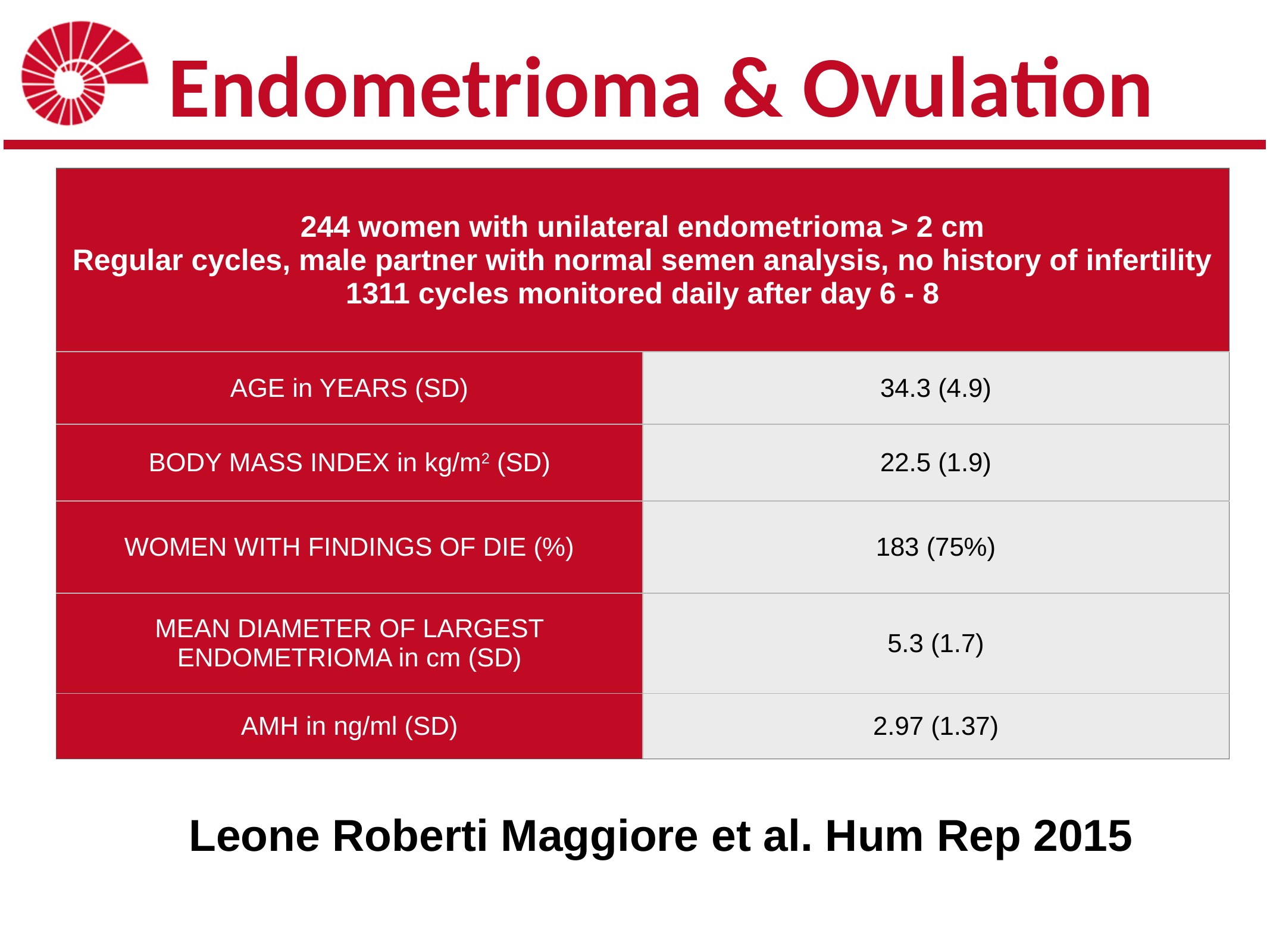

# Endometrioma & Ovulation
| 244 women with unilateral endometrioma > 2 cm Regular cycles, male partner with normal semen analysis, no history of infertility 1311 cycles monitored daily after day 6 - 8 |  |
| --- | --- |
| AGE in YEARS (SD) | 34.3 (4.9) |
| BODY MASS INDEX in kg/m2 (SD) | 22.5 (1.9) |
| WOMEN WITH FINDINGS OF DIE (%) | 183 (75%) |
| MEAN DIAMETER OF LARGEST ENDOMETRIOMA in cm (SD) | 5.3 (1.7) |
| AMH in ng/ml (SD) | 2.97 (1.37) |
Leone Roberti Maggiore et al. Hum Rep 2015